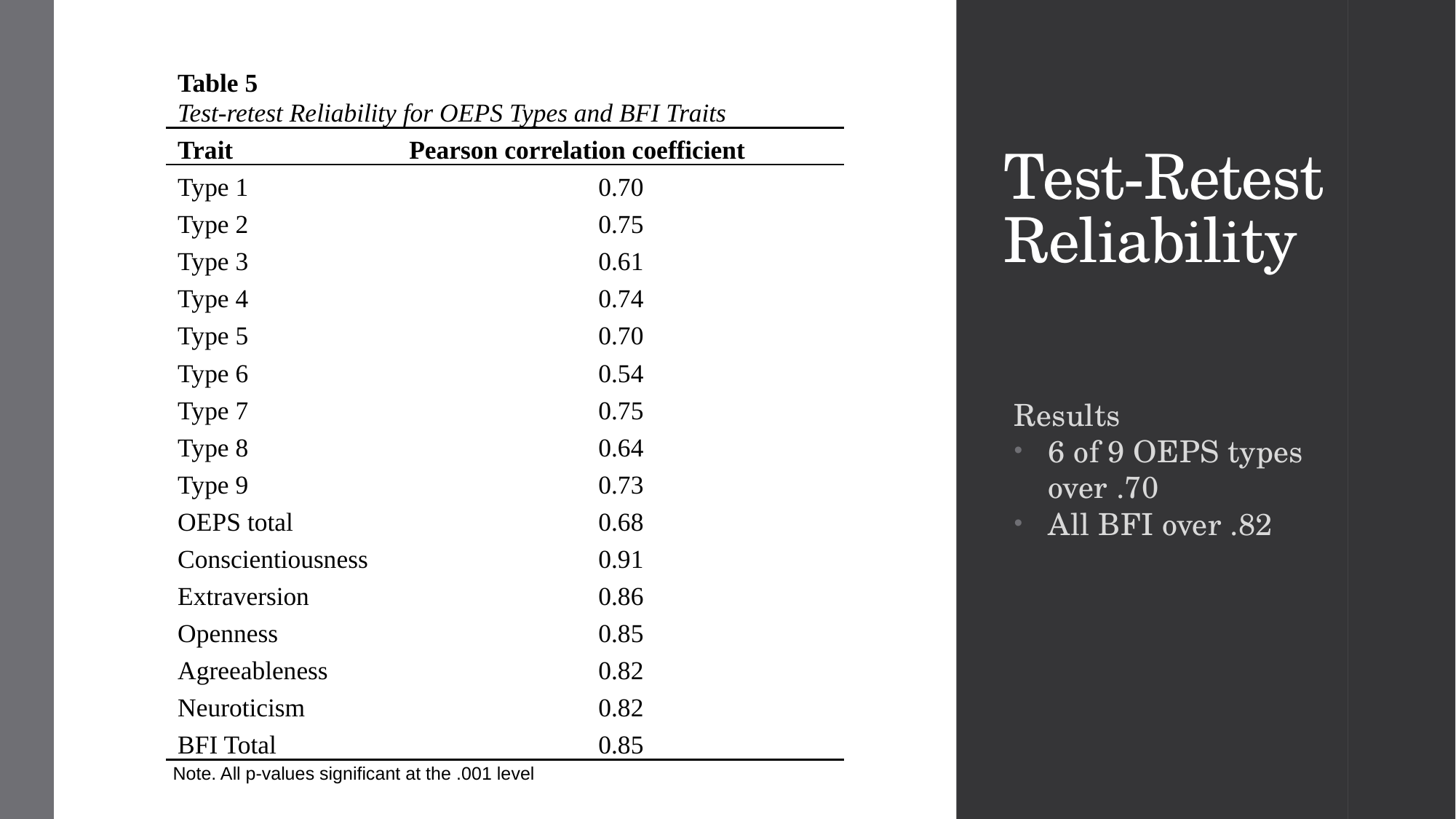

| Table 5 Test-retest Reliability for OEPS Types and BFI Traits |  |
| --- | --- |
| Trait | Pearson correlation coefficient |
| Type 1 | 0.70 |
| Type 2 | 0.75 |
| Type 3 | 0.61 |
| Type 4 | 0.74 |
| Type 5 | 0.70 |
| Type 6 | 0.54 |
| Type 7 | 0.75 |
| Type 8 | 0.64 |
| Type 9 | 0.73 |
| OEPS total | 0.68 |
| Conscientiousness | 0.91 |
| Extraversion | 0.86 |
| Openness | 0.85 |
| Agreeableness | 0.82 |
| Neuroticism | 0.82 |
| BFI Total | 0.85 |
# Test-Retest Reliability
Results
6 of 9 OEPS types over .70
All BFI over .82

Note. All p-values significant at the .001 level